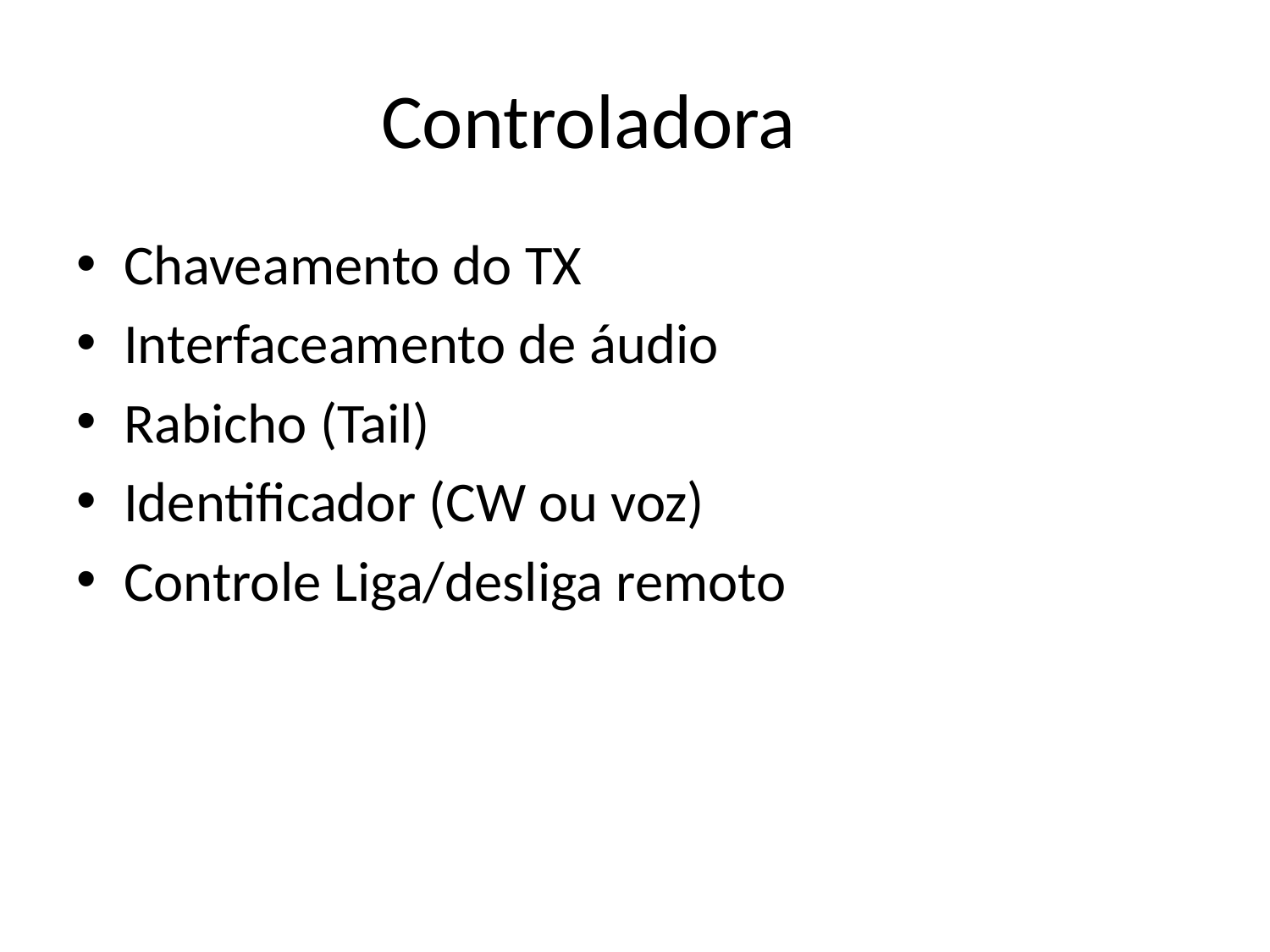

# Controladora
Chaveamento do TX
Interfaceamento de áudio
Rabicho (Tail)
Identificador (CW ou voz)
Controle Liga/desliga remoto